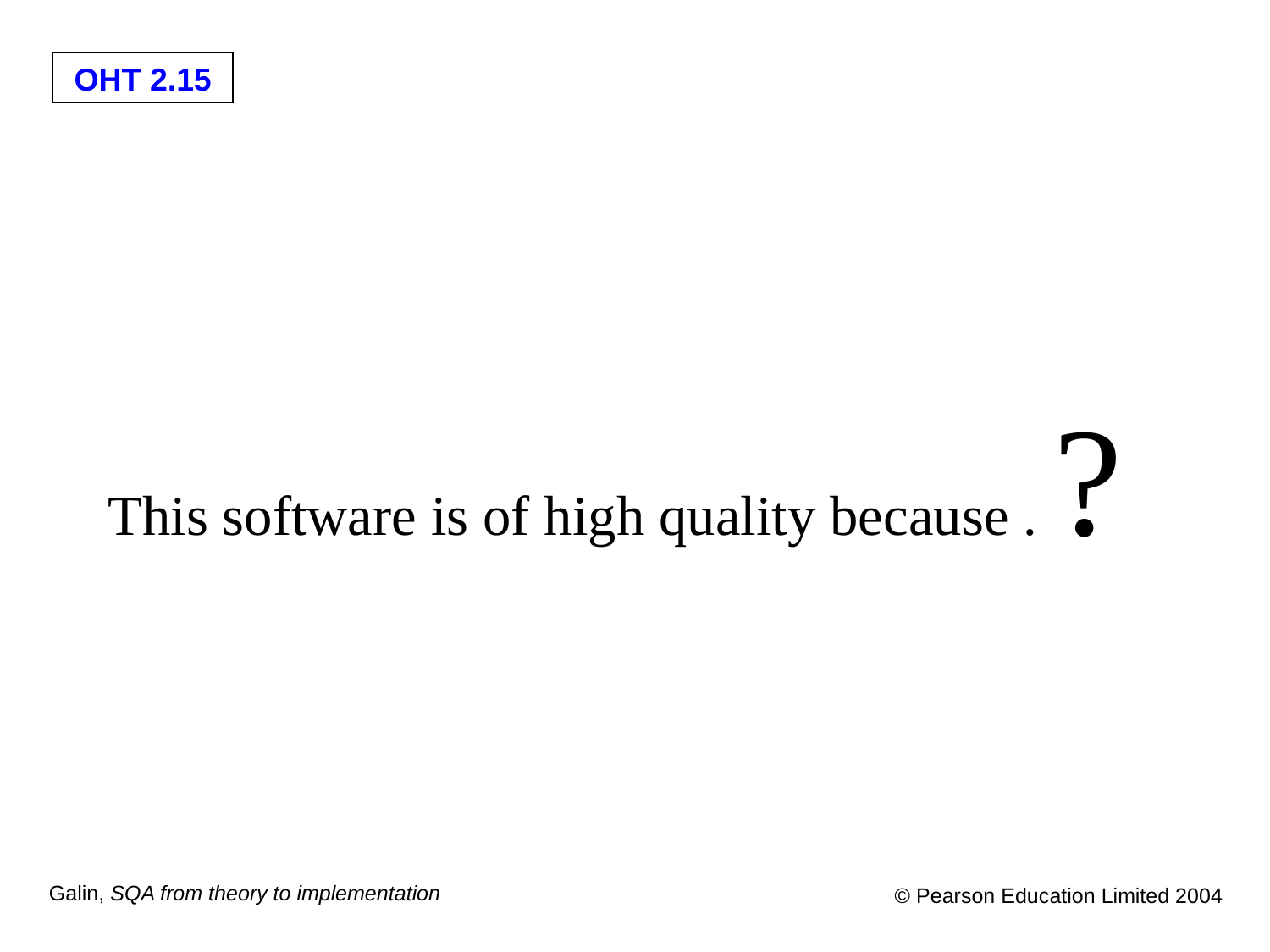

#

This software is of high quality because . ?